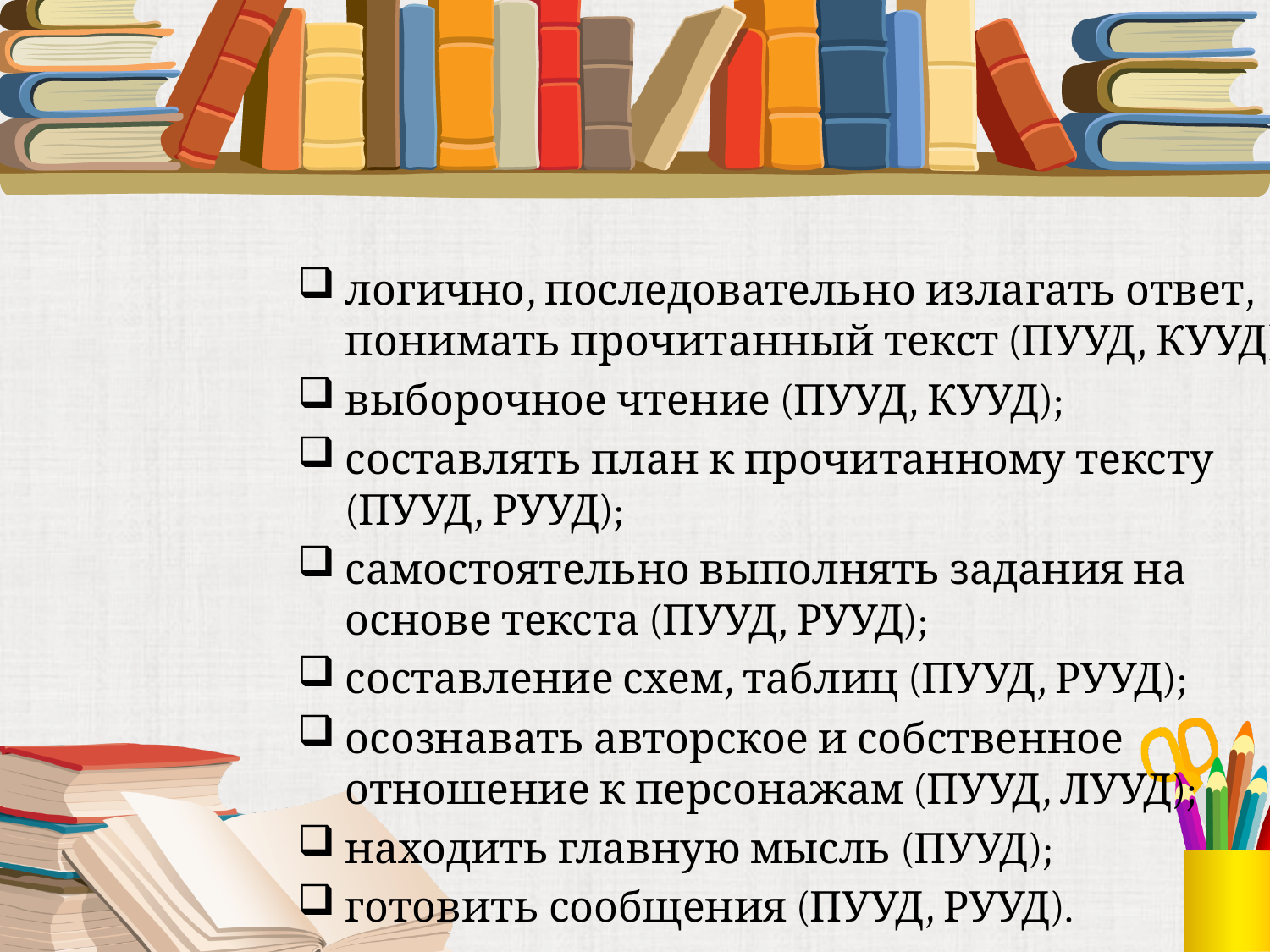

логично, последовательно излагать ответ, понимать прочитанный текст (ПУУД, КУУД)
выборочное чтение (ПУУД, КУУД);
составлять план к прочитанному тексту (ПУУД, РУУД);
самостоятельно выполнять задания на основе текста (ПУУД, РУУД);
составление схем, таблиц (ПУУД, РУУД);
осознавать авторское и собственное отношение к персонажам (ПУУД, ЛУУД);
находить главную мысль (ПУУД);
готовить сообщения (ПУУД, РУУД).